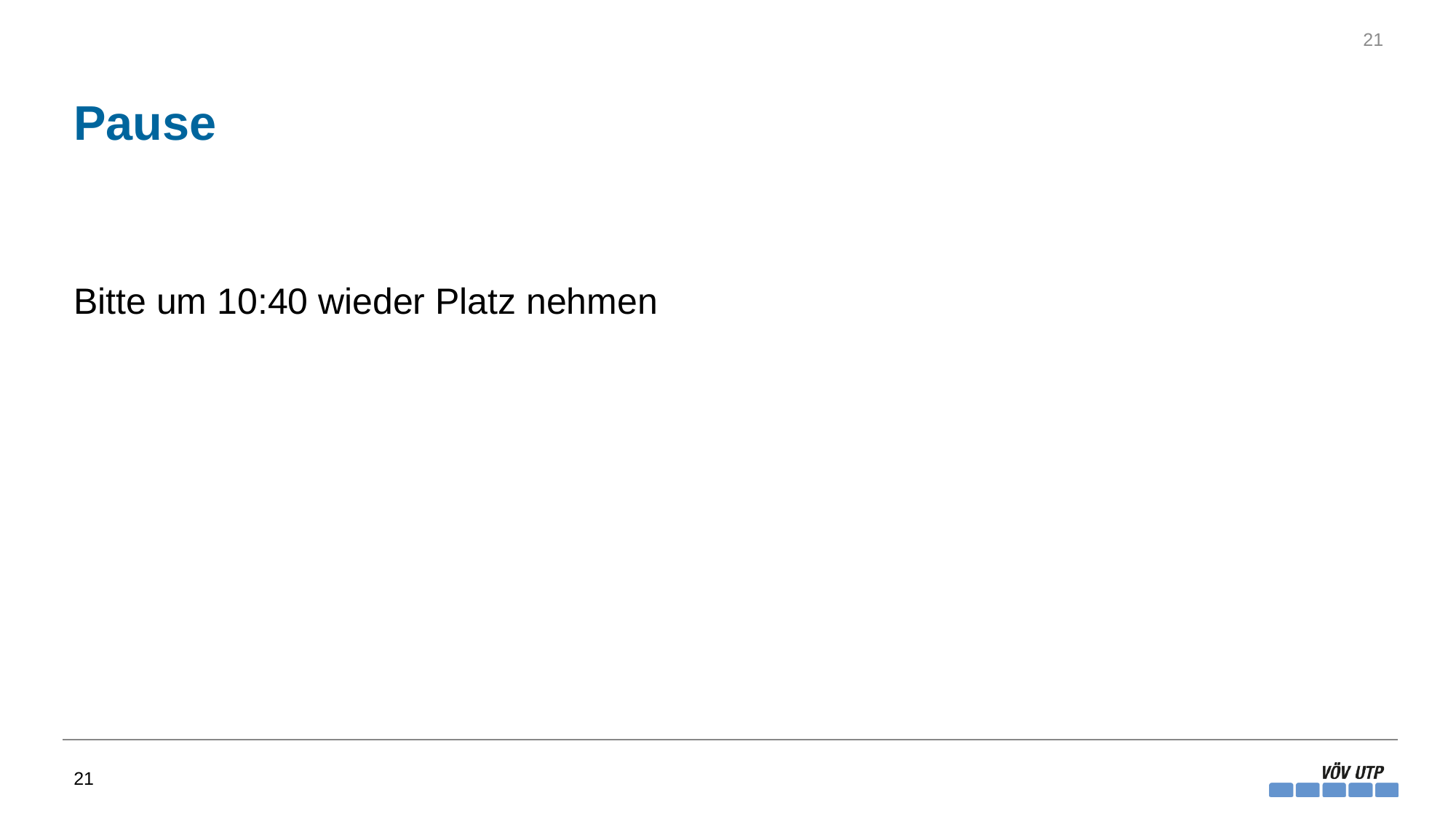

21
# Pause

Bitte um 10:40 wieder Platz nehmen